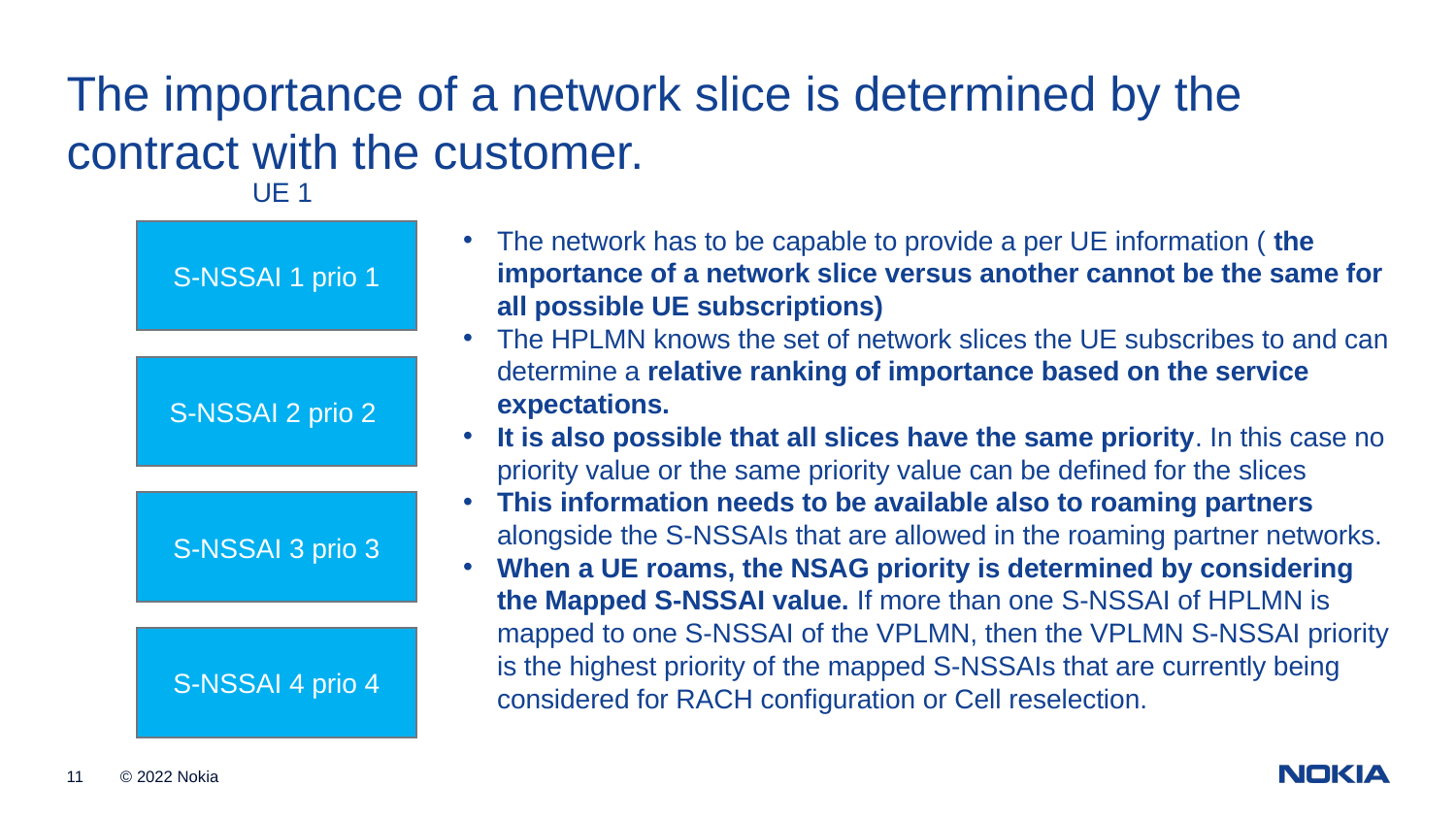

The importance of a network slice is determined by the contract with the customer.
UE 1
The network has to be capable to provide a per UE information ( the importance of a network slice versus another cannot be the same for all possible UE subscriptions)
The HPLMN knows the set of network slices the UE subscribes to and can determine a relative ranking of importance based on the service expectations.
It is also possible that all slices have the same priority. In this case no priority value or the same priority value can be defined for the slices
This information needs to be available also to roaming partners alongside the S-NSSAIs that are allowed in the roaming partner networks.
When a UE roams, the NSAG priority is determined by considering the Mapped S-NSSAI value. If more than one S-NSSAI of HPLMN is mapped to one S-NSSAI of the VPLMN, then the VPLMN S-NSSAI priority is the highest priority of the mapped S-NSSAIs that are currently being considered for RACH configuration or Cell reselection.

S-NSSAI 1 prio 1
S-NSSAI 2 prio 2
S-NSSAI 3 prio 3
S-NSSAI 4 prio 4